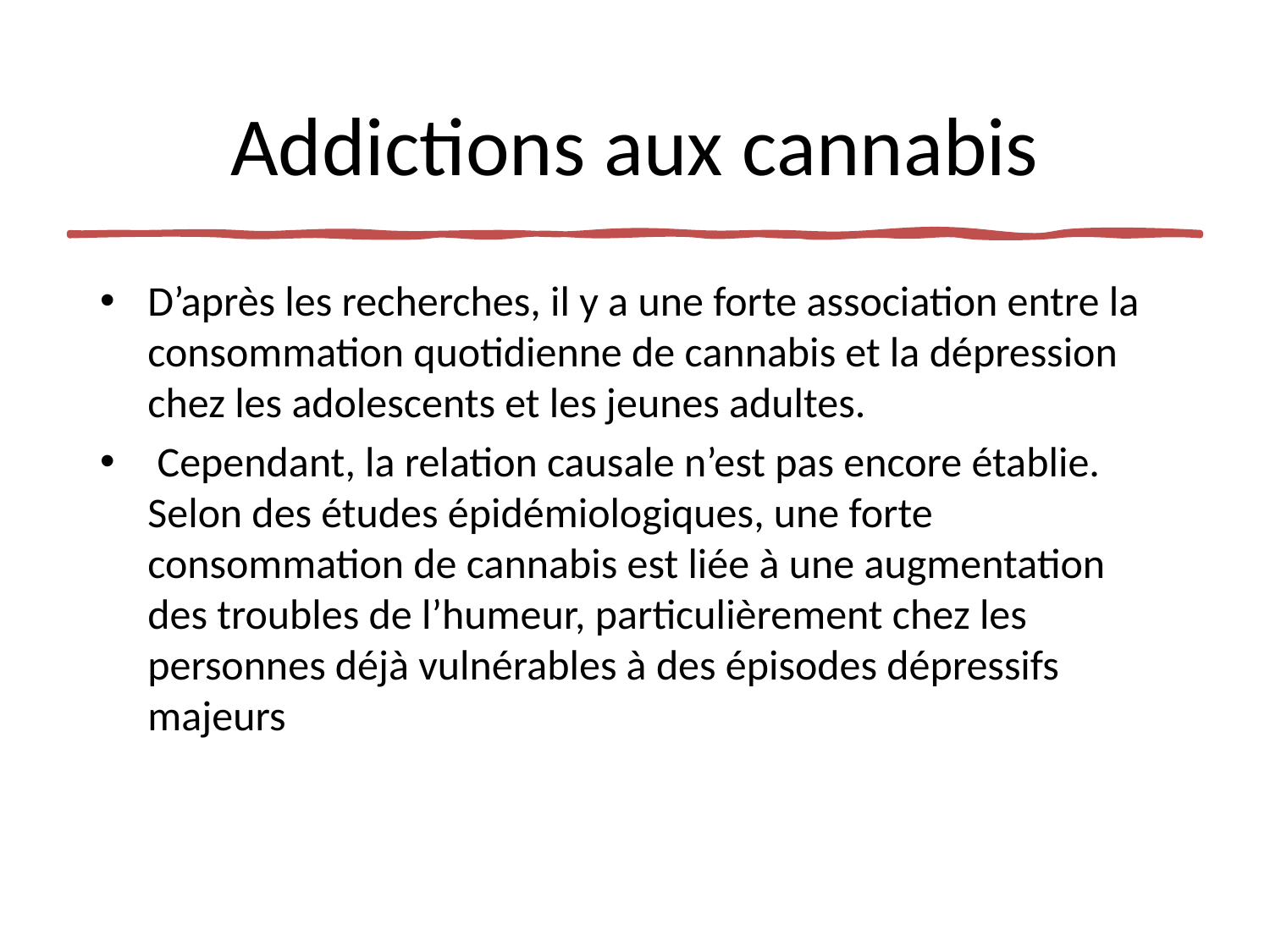

# Addictions aux cannabis

D’après les recherches, il y a une forte association entre la consommation quotidienne de cannabis et la dépression chez les adolescents et les jeunes adultes.
 Cependant, la relation causale n’est pas encore établie. Selon des études épidémiologiques, une forte consommation de cannabis est liée à une augmentation des troubles de l’humeur, particulièrement chez les personnes déjà vulnérables à des épisodes dépressifs majeurs